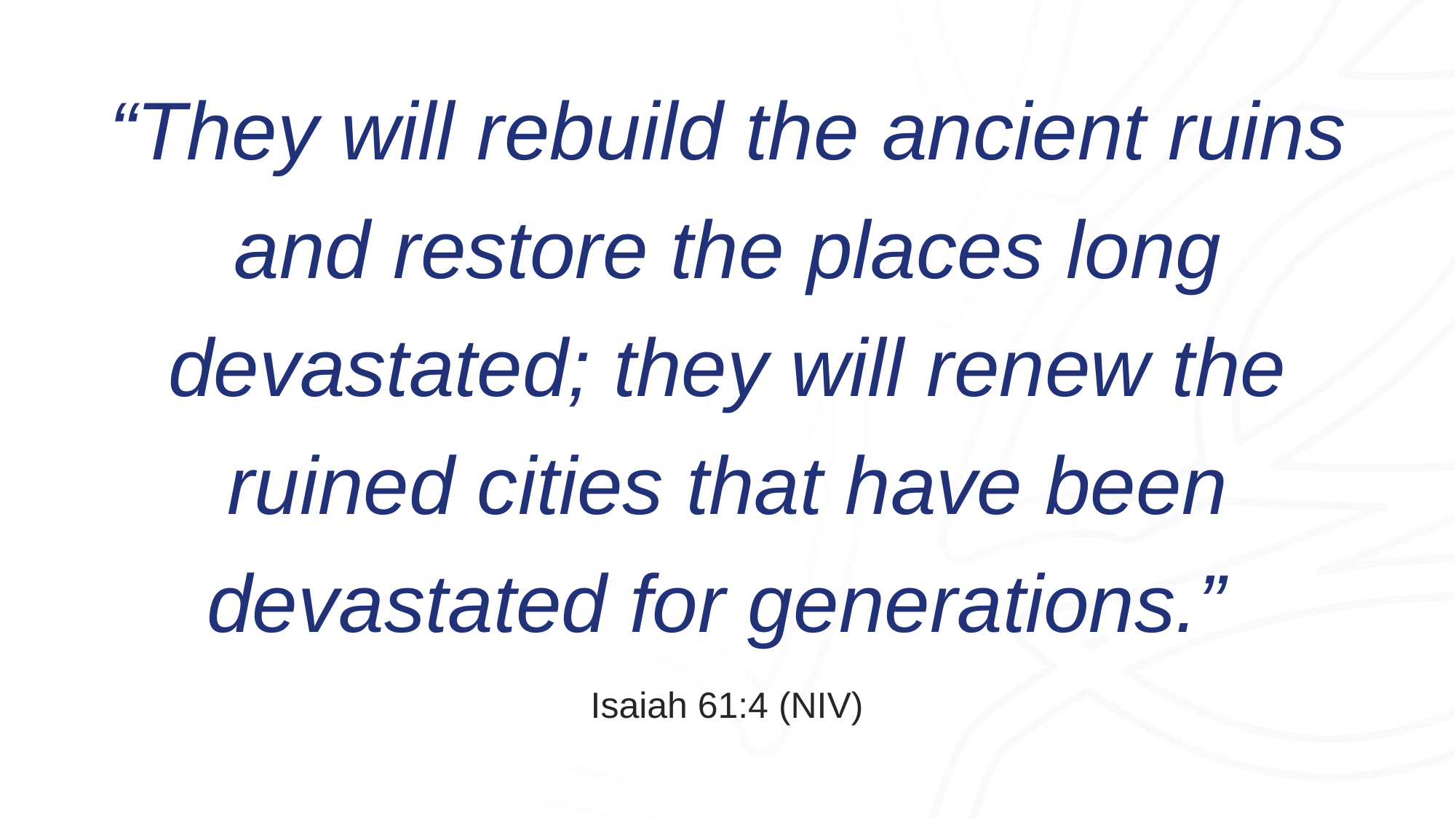

“They will rebuild the ancient ruins and restore the places long devastated; they will renew the ruined cities that have been devastated for generations.”
Isaiah 61:4 (NIV)